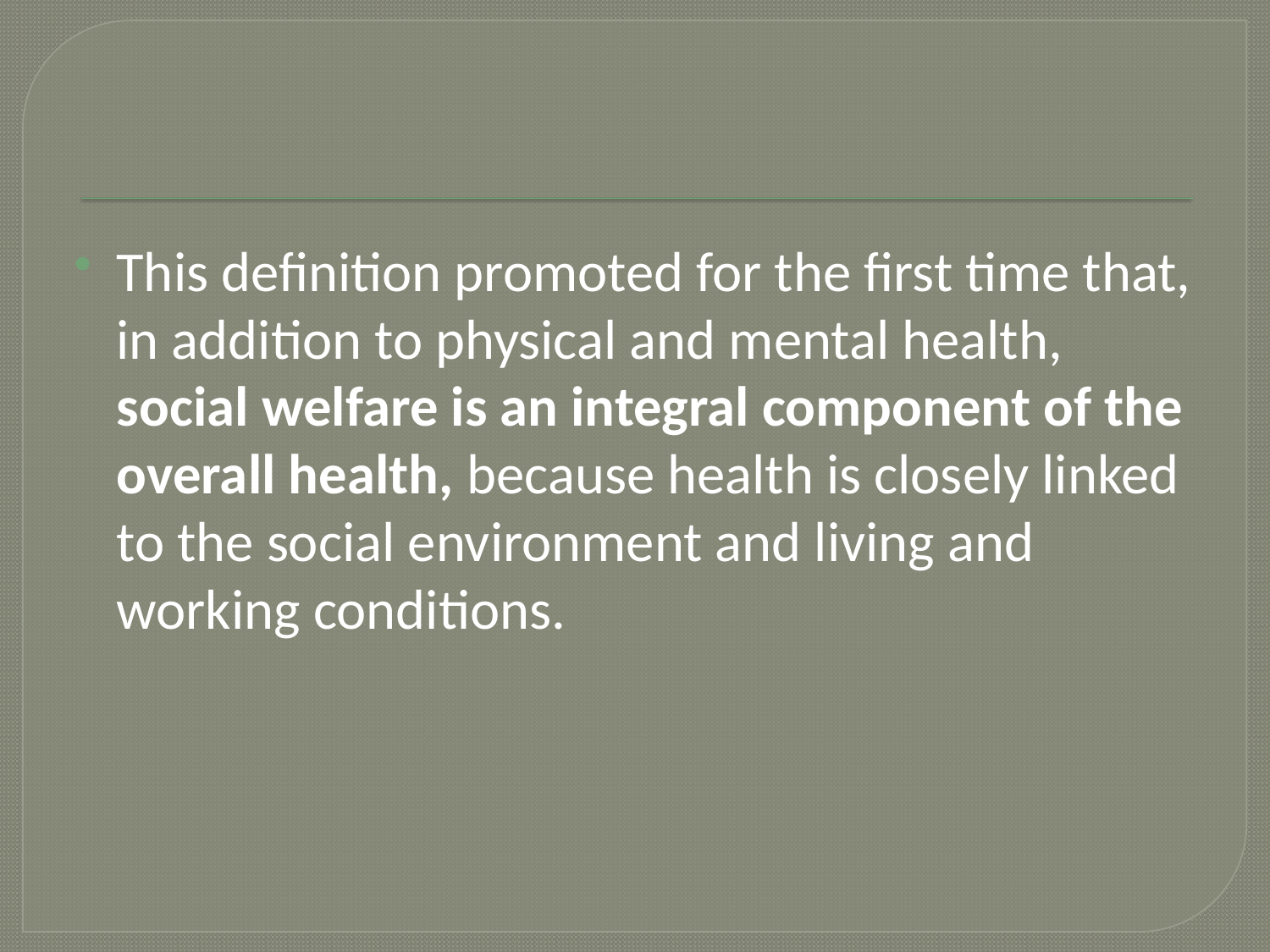

#
This definition promoted for the first time that, in addition to physical and mental health, social welfare is an integral component of the overall health, because health is closely linked to the social environment and living and working conditions.